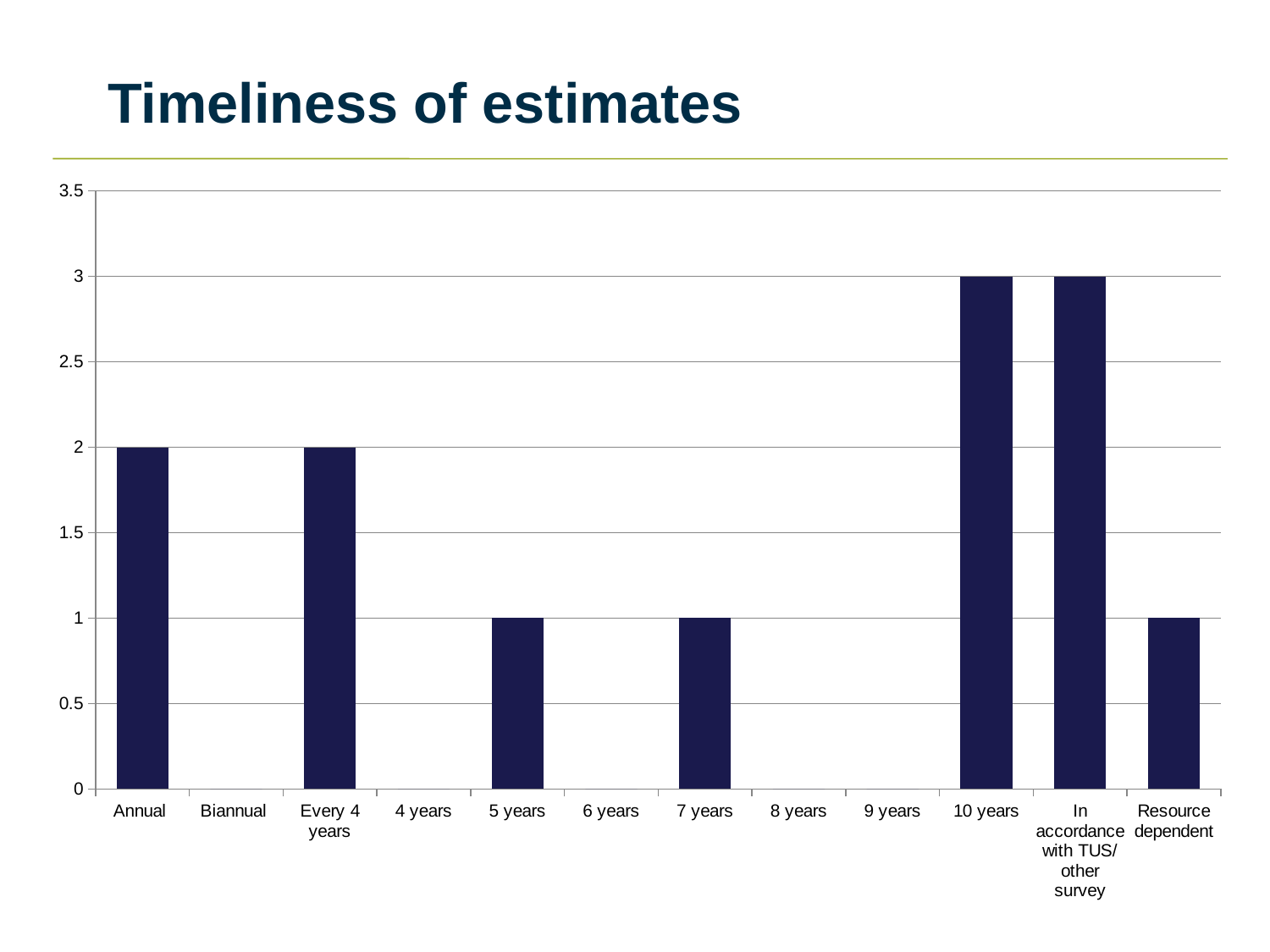

# Timeliness of estimates

### Chart

| Category | Frequency |
|---|---|
| Annual  | 2.0 |
| Biannual  | 0.0 |
| Every 4 years | 2.0 |
| 4 years | 0.0 |
| 5 years | 1.0 |
| 6 years | 0.0 |
| 7 years | 1.0 |
| 8 years | 0.0 |
| 9 years | 0.0 |
| 10 years | 3.0 |
| In accordance with TUS/other survey | 3.0 |
| Resource dependent | 1.0 |